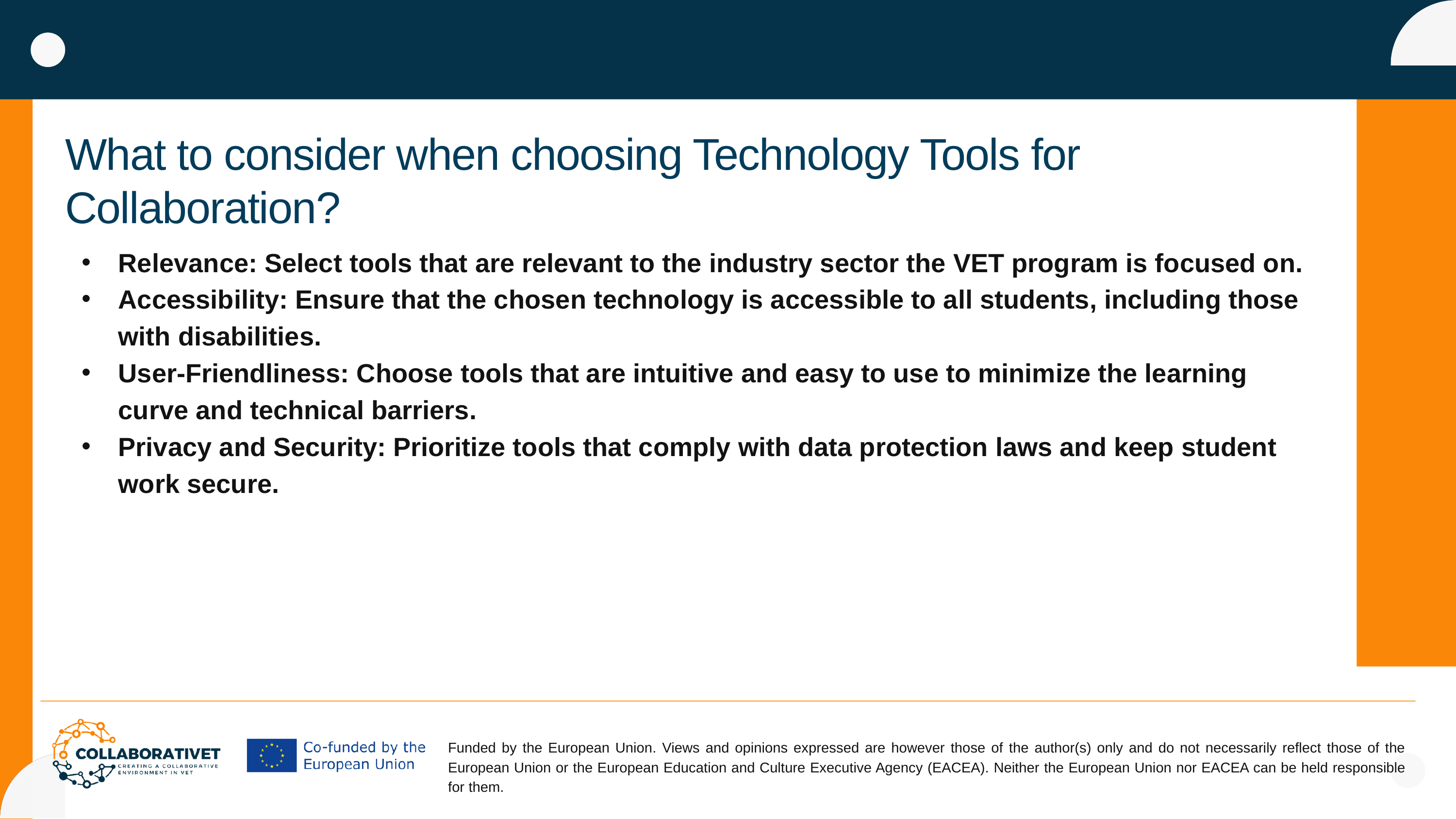

What to consider when choosing Technology Tools for Collaboration?
Relevance: Select tools that are relevant to the industry sector the VET program is focused on.
Accessibility: Ensure that the chosen technology is accessible to all students, including those with disabilities.
User-Friendliness: Choose tools that are intuitive and easy to use to minimize the learning curve and technical barriers.
Privacy and Security: Prioritize tools that comply with data protection laws and keep student work secure.

Funded by the European Union. Views and opinions expressed are however those of the author(s) only and do not necessarily reflect those of the European Union or the European Education and Culture Executive Agency (EACEA). Neither the European Union nor EACEA can be held responsible for them.